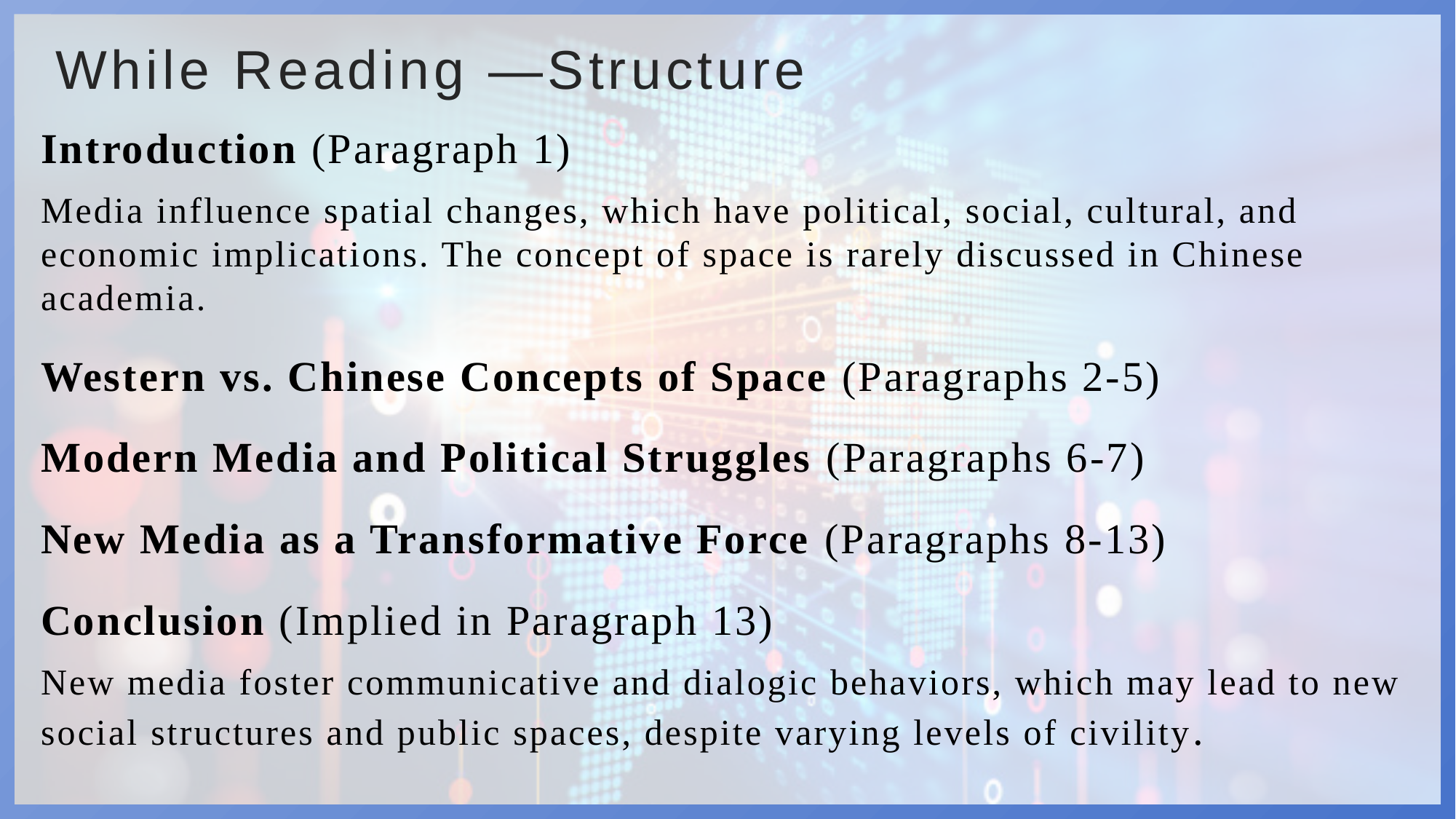

# While Reading —Structure
Introduction (Paragraph 1)
Media influence spatial changes, which have political, social, cultural, and economic implications. The concept of space is rarely discussed in Chinese academia.
Western vs. Chinese Concepts of Space (Paragraphs 2-5)
Modern Media and Political Struggles (Paragraphs 6-7)
New Media as a Transformative Force (Paragraphs 8-13)
Conclusion (Implied in Paragraph 13)
New media foster communicative and dialogic behaviors, which may lead to new social structures and public spaces, despite varying levels of civility.